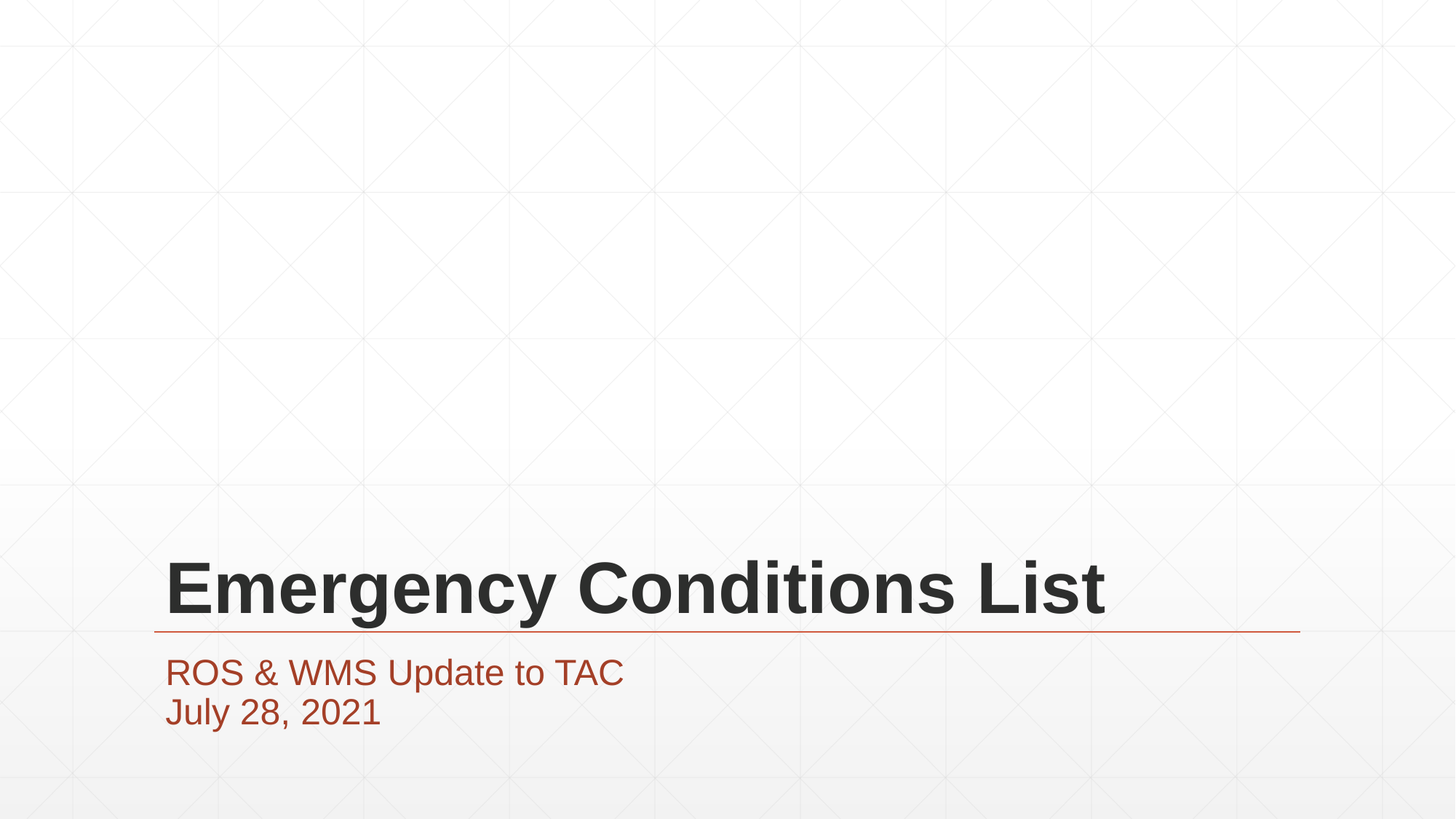

# Emergency Conditions List
ROS & WMS Update to TAC
July 28, 2021